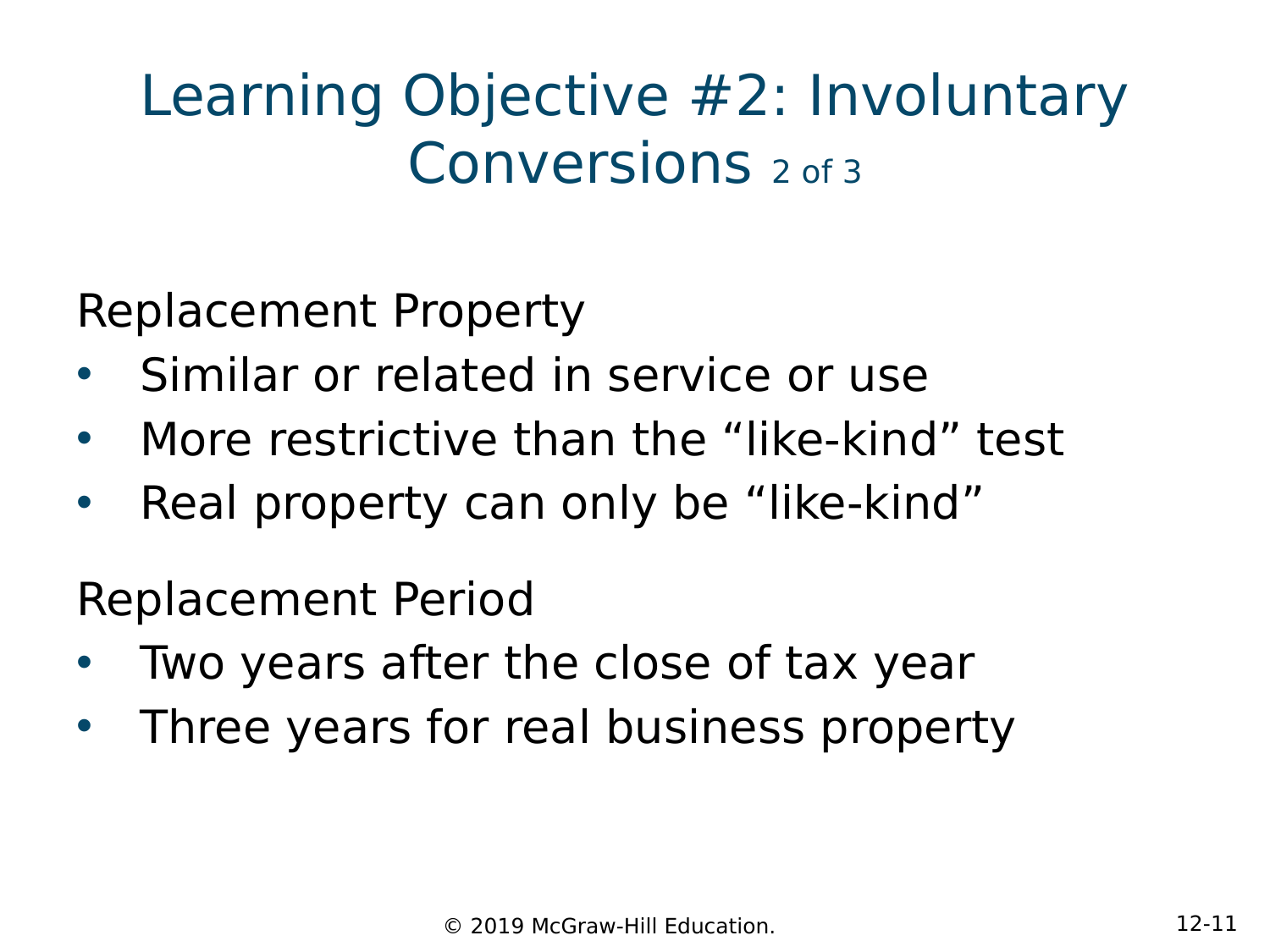

# Learning Objective #2: Involuntary Conversions 2 of 3
Replacement Property
Similar or related in service or use
More restrictive than the “like-kind” test
Real property can only be “like-kind”
Replacement Period
Two years after the close of tax year
Three years for real business property